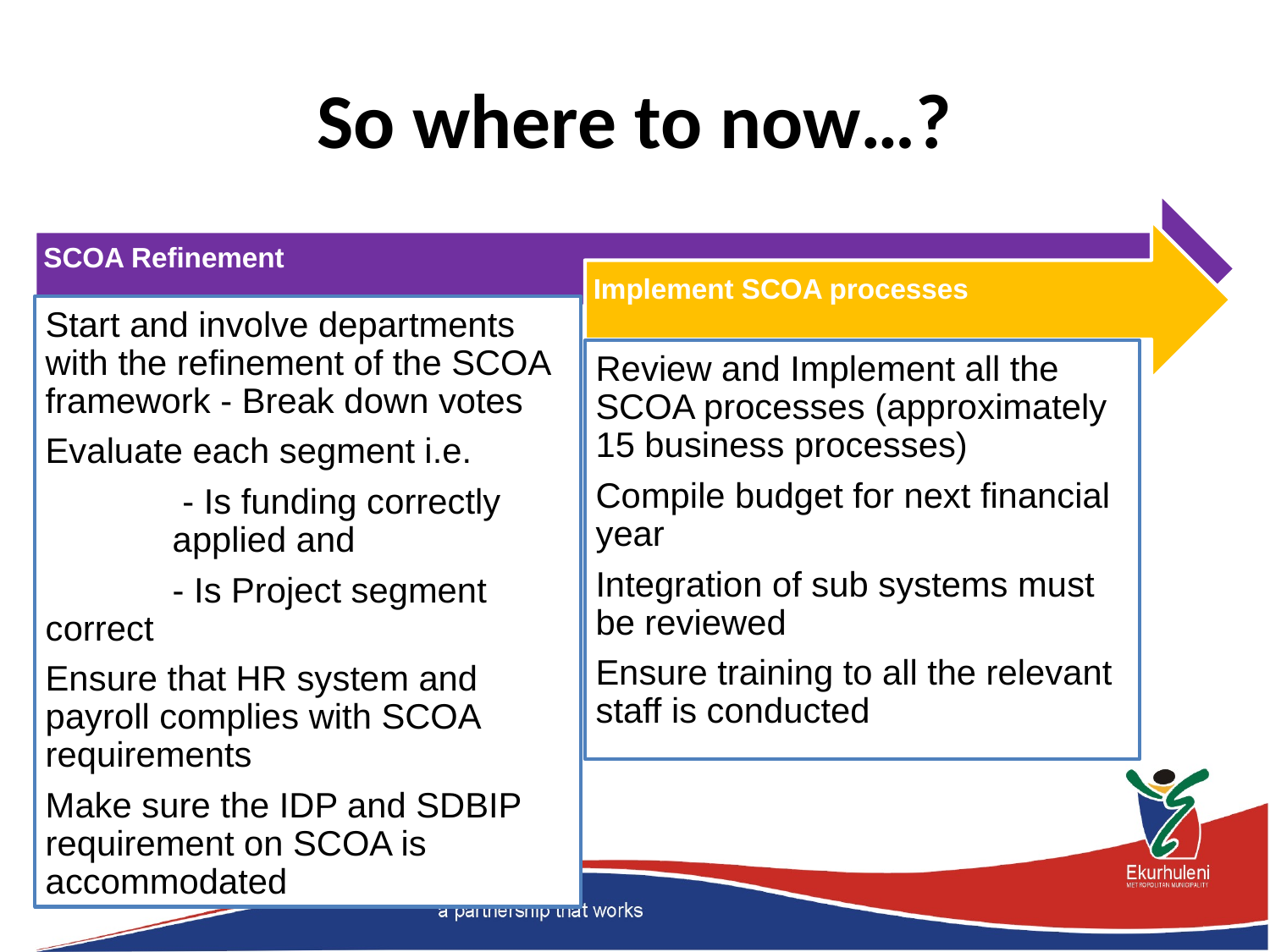

# So where to now…?
SCOA Refinement
Start and involve departments with the refinement of the SCOA framework - Break down votes
Evaluate each segment i.e.
	 - Is funding correctly 		applied and
	- Is Project segment 	correct
Ensure that HR system and payroll complies with SCOA requirements
Make sure the IDP and SDBIP requirement on SCOA is accommodated
Implement SCOA processes
Review and Implement all the SCOA processes (approximately 15 business processes)
Compile budget for next financial year
Integration of sub systems must be reviewed
Ensure training to all the relevant staff is conducted